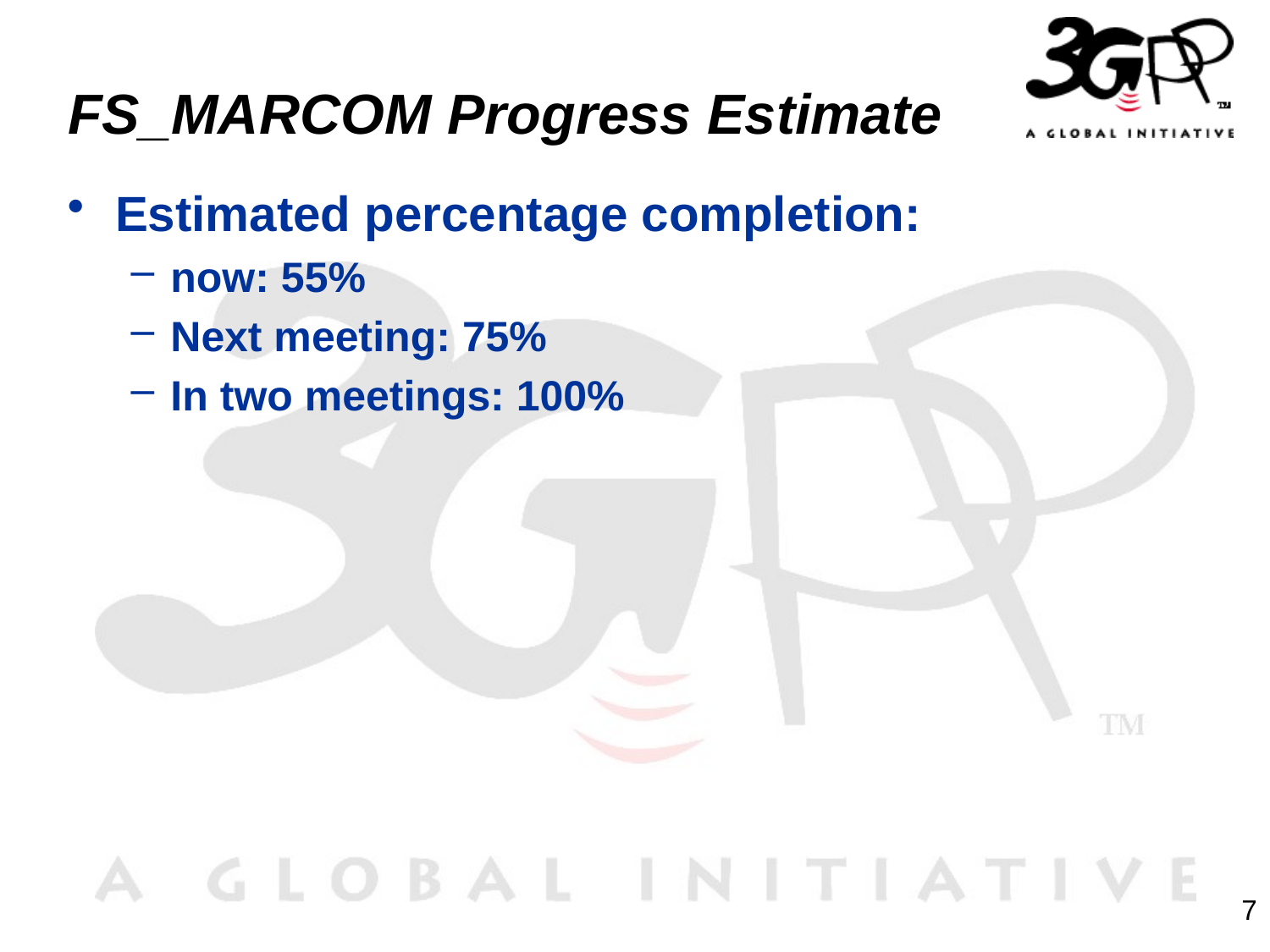

# FS_MARCOM Progress Estimate
Estimated percentage completion:
now: 55%
Next meeting: 75%
In two meetings: 100%
7